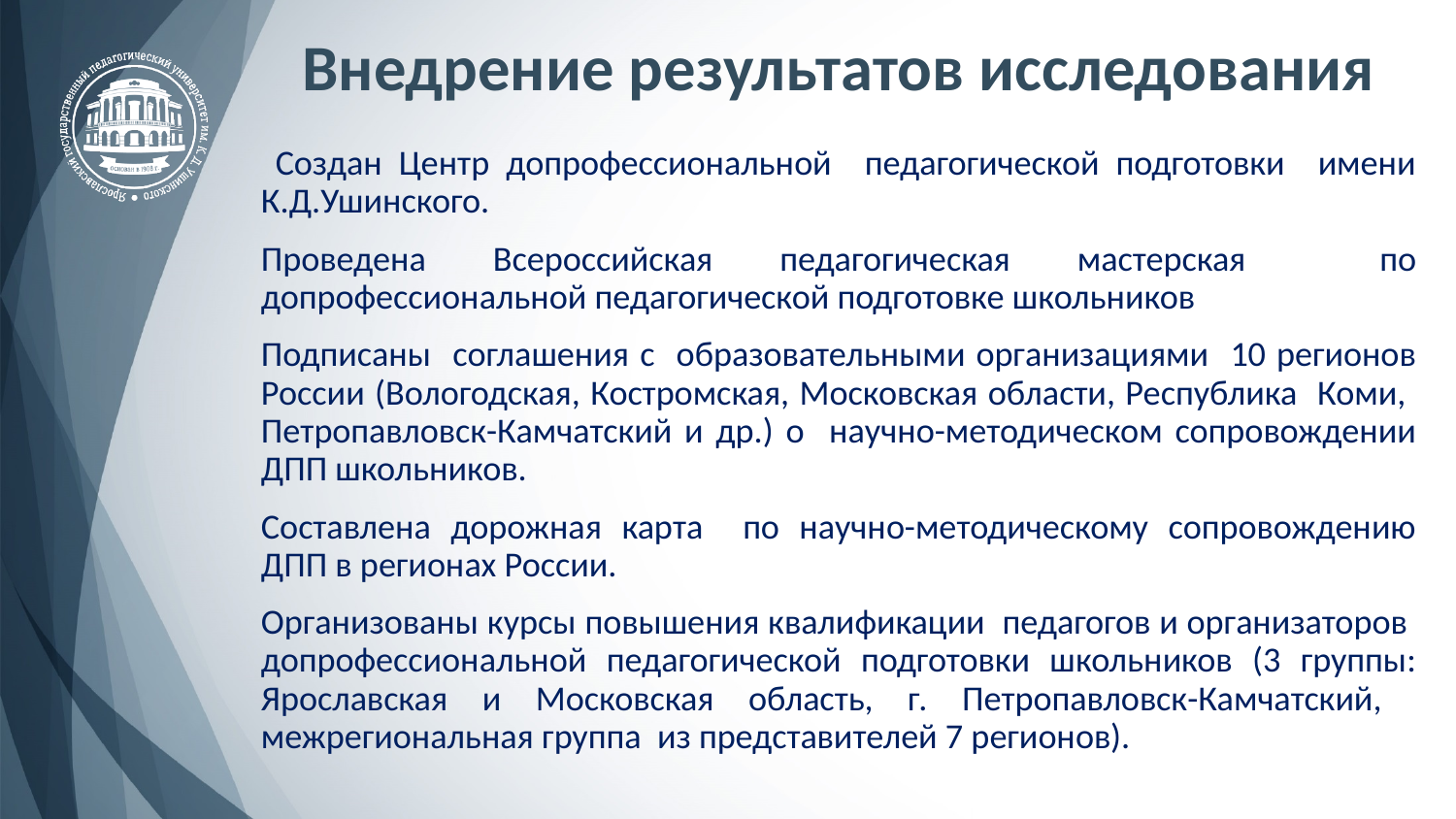

# Внедрение результатов исследования
 Создан Центр допрофессиональной  педагогической подготовки  имени К.Д.Ушинского.
Проведена Всероссийская педагогическая мастерская  по допрофессиональной педагогической подготовке школьников
Подписаны  соглашения с  образовательными организациями  10 регионов России (Вологодская, Костромская, Московская области, Республика  Коми,  Петропавловск-Камчатский и др.) о  научно-методическом сопровождении ДПП школьников.
Составлена дорожная карта  по научно-методическому сопровождению ДПП в регионах России.
Организованы курсы повышения квалификации  педагогов и организаторов  допрофессиональной педагогической подготовки школьников (3 группы: Ярославская и Московская область, г. Петропавловск-Камчатский,  межрегиональная группа  из представителей 7 регионов).